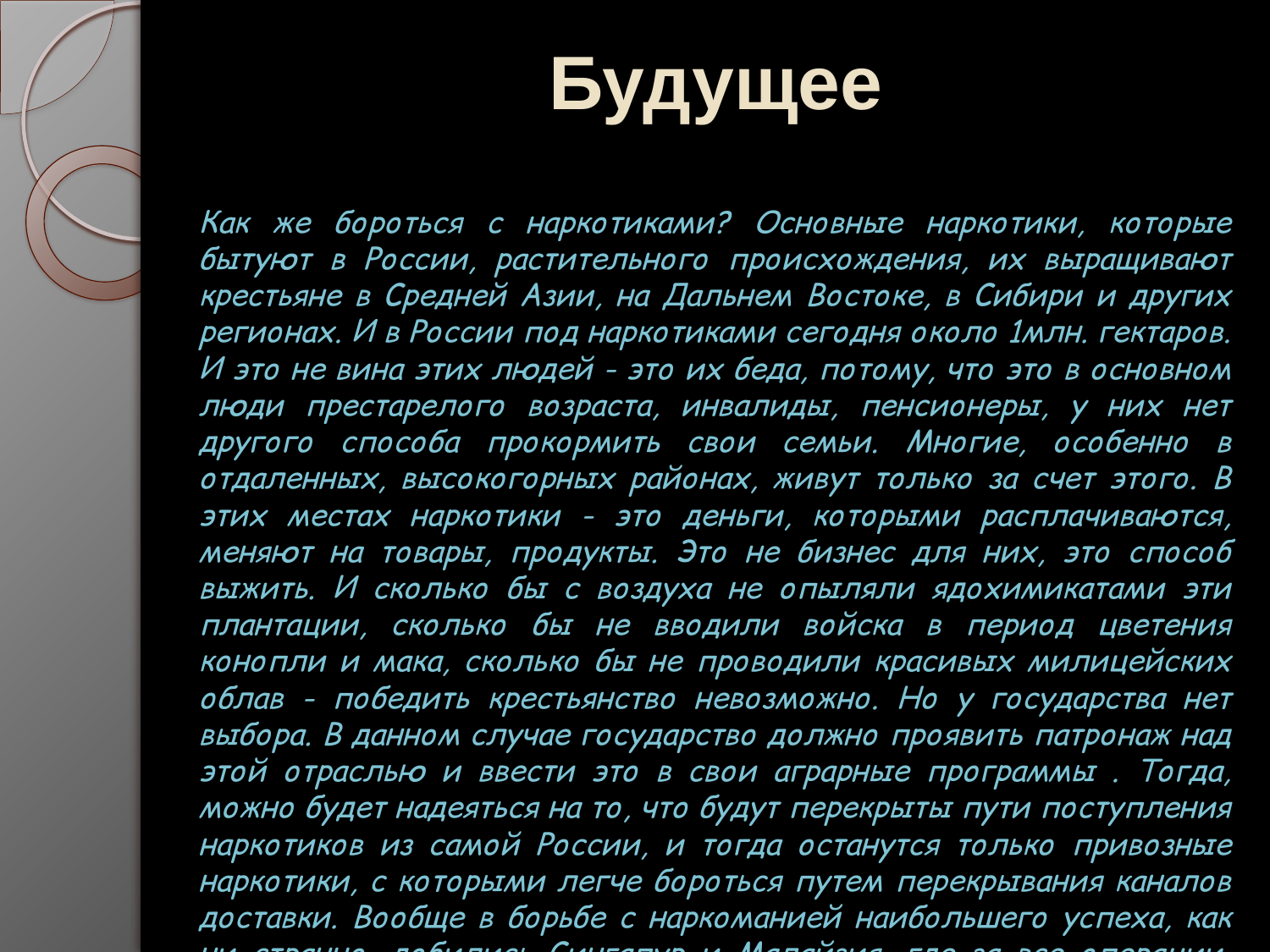

# Будущее
Как же бороться с наркотиками? Основные наркотики, которые бытуют в России, растительного происхождения, их выращивают крестьяне в Средней Азии, на Дальнем Востоке, в Сибири и других регионах. И в России под наркотиками сегодня около 1млн. гектаров. И это не вина этих людей - это их беда, потому, что это в основном люди престарелого возраста, инвалиды, пенсионеры, у них нет другого способа прокормить свои семьи. Многие, особенно в отдаленных, высокогорных районах, живут только за счет этого. В этих местах наркотики - это деньги, которыми расплачиваются, меняют на товары, продукты. Это не бизнес для них, это способ выжить. И сколько бы с воздуха не опыляли ядохимикатами эти плантации, сколько бы не вводили войска в период цветения конопли и мака, сколько бы не проводили красивых милицейских облав - победить крестьянство невозможно. Но у государства нет выбора. В данном случае государство должно проявить патронаж над этой отраслью и ввести это в свои аграрные программы . Тогда, можно будет надеяться на то, что будут перекрыты пути поступления наркотиков из самой России, и тогда останутся только привозные наркотики, с которыми легче бороться путем перекрывания каналов доставки. Вообще в борьбе с наркоманией наибольшего успеха, как ни странно, добились Сингапур и Малайзия, где за все операции, связанные с наркотиками - смертная казнь.